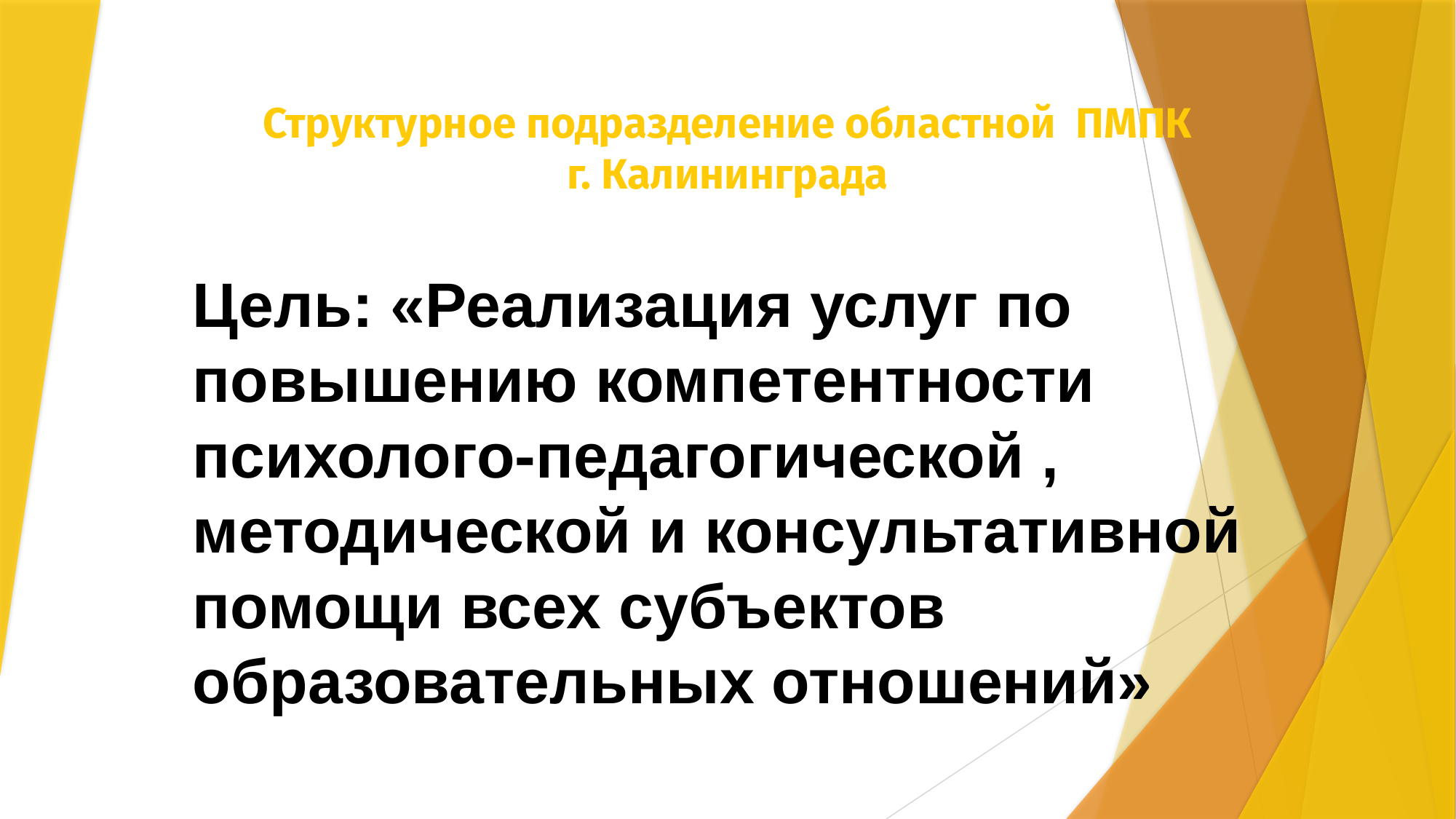

# Структурное подразделение областной  ПМПК г. Калининграда
Цель: «Реализация услуг по повышению компетентности психолого-педагогической , методической и консультативной помощи всех субъектов образовательных отношений»